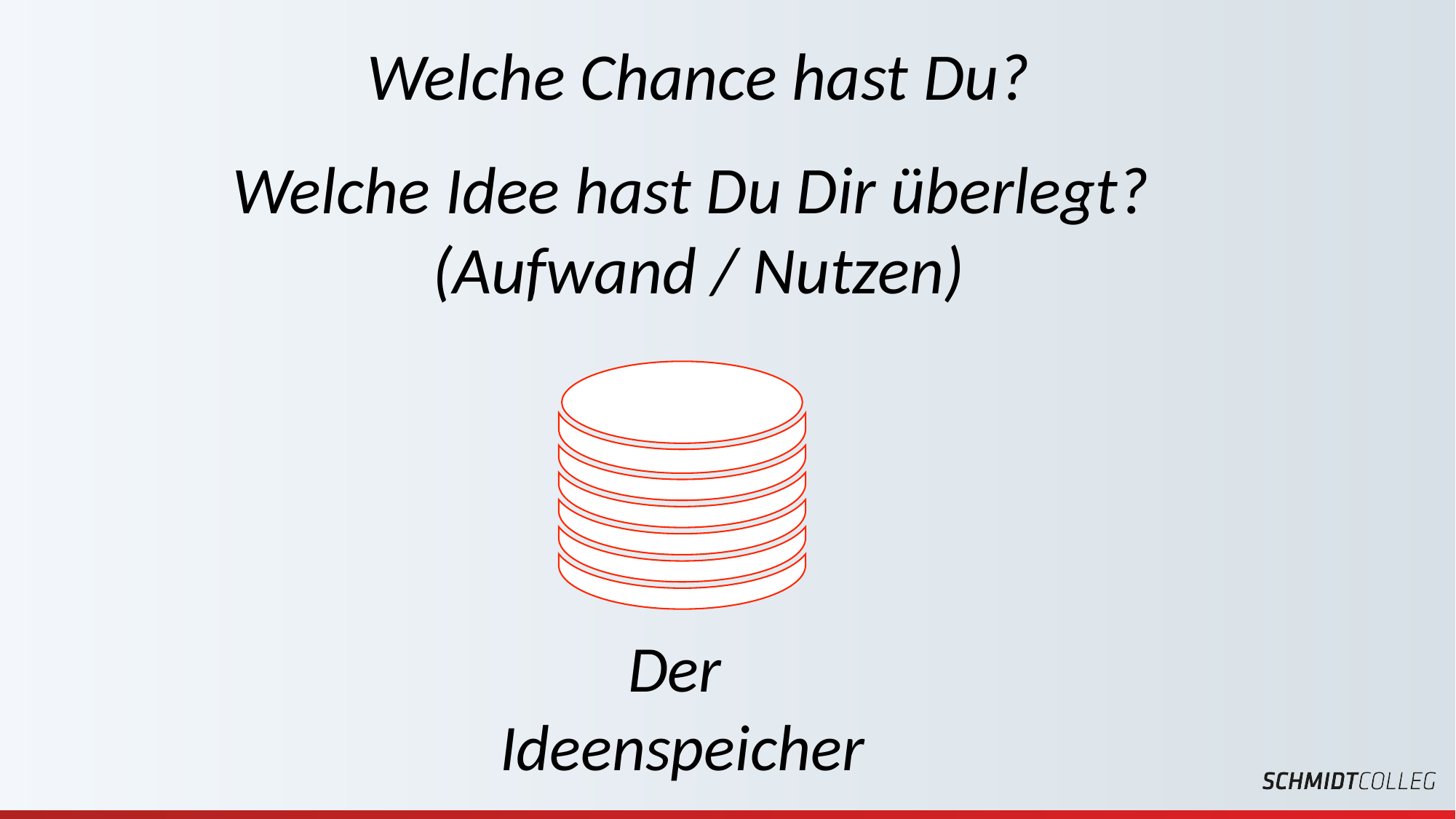

Welche Chance hast Du?
Welche Idee hast Du Dir überlegt?
(Aufwand / Nutzen)

Der
Ideenspeicher